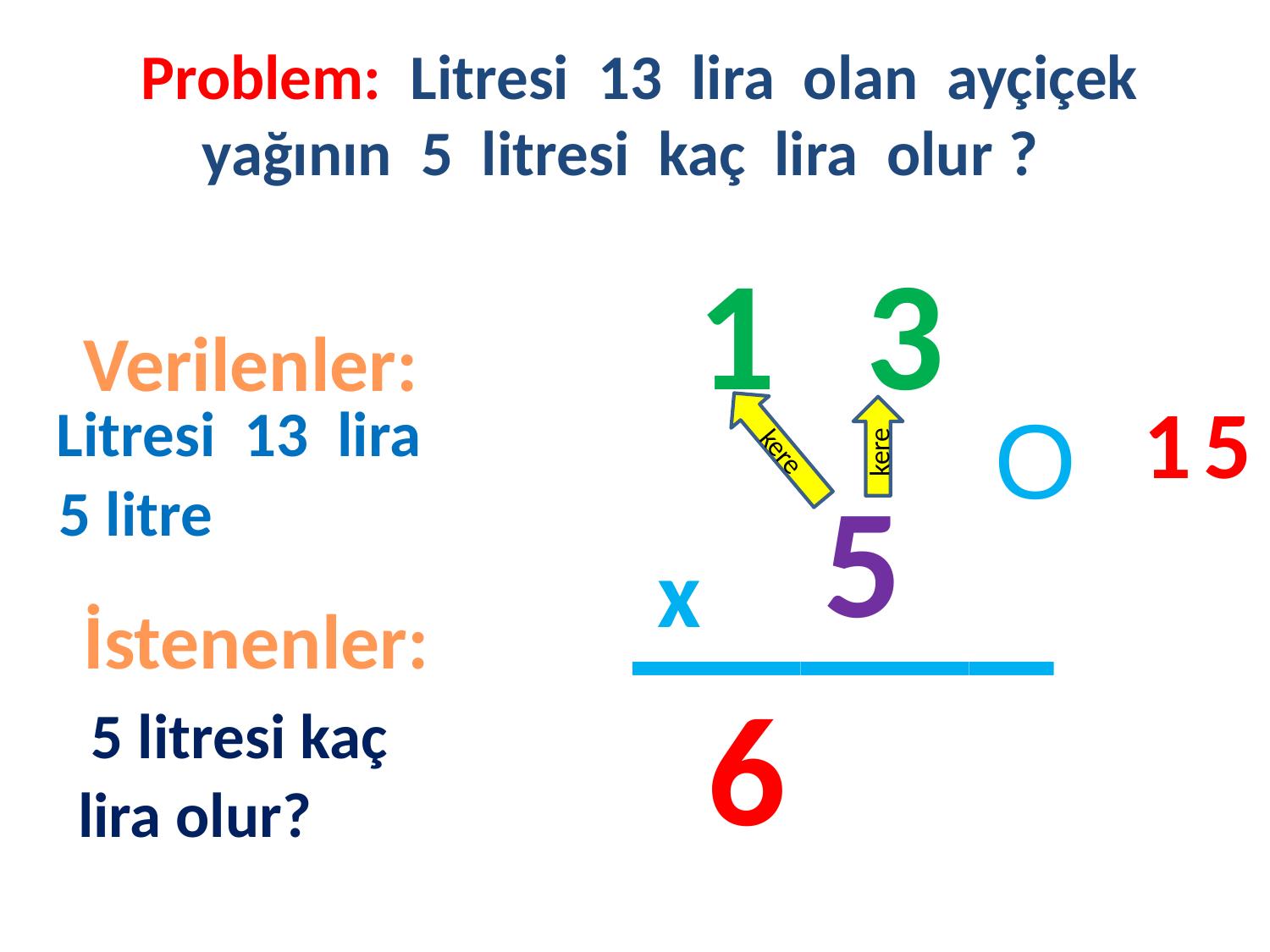

Problem:  Litresi  13  lira  olan  ayçiçek yağının  5  litresi  kaç  lira  olur ?
1
3
#
Verilenler:

kere
1
5
Litresi  13  lira
O
kere

5
5 litre
_____

x
İstenenler:
6
 5 litresi kaç
lira olur?